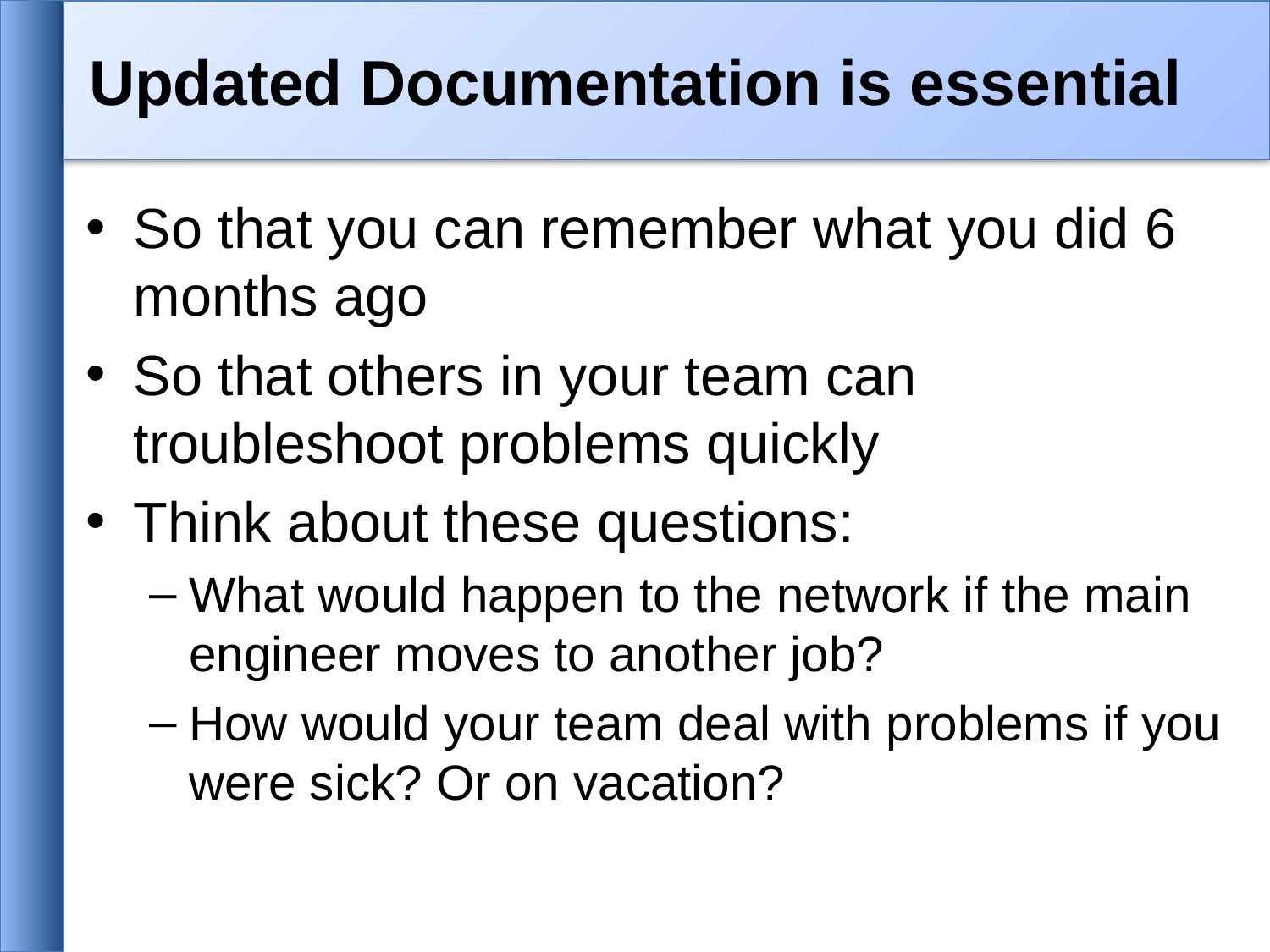

# Updated Documentation is essential
So that you can remember what you did 6 months ago
So that others in your team can troubleshoot problems quickly
Think about these questions:
What would happen to the network if the main engineer moves to another job?
How would your team deal with problems if you were sick? Or on vacation?